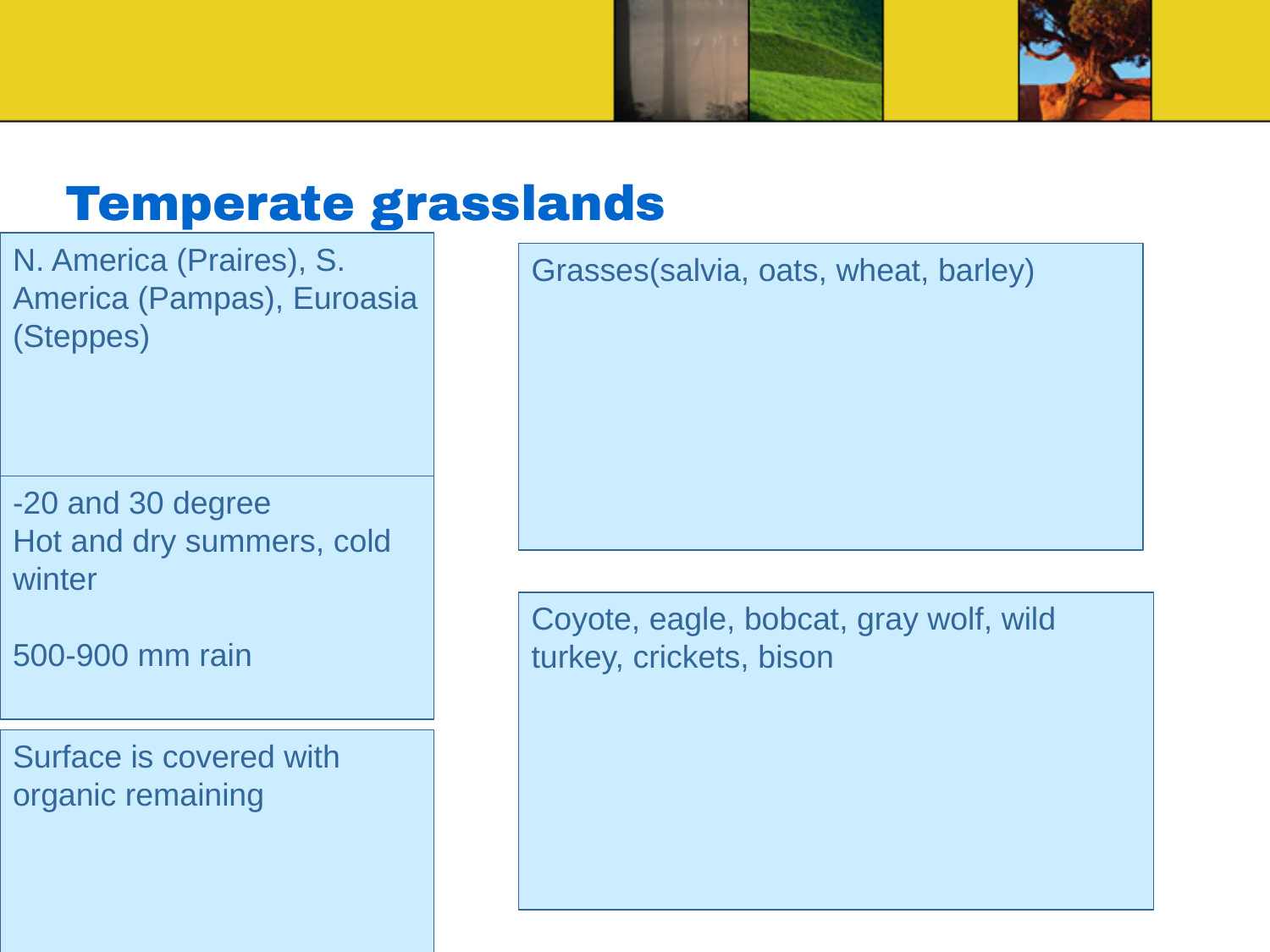

# Temperate grasslands
N. America (Praires), S. America (Pampas), Euroasia (Steppes)
Grasses(salvia, oats, wheat, barley)

-20 and 30 degree
Hot and dry summers, cold  winter

500-900 mm rain
Coyote, eagle, bobcat, gray wolf, wild turkey, crickets, bison
Surface is covered with organic remaining